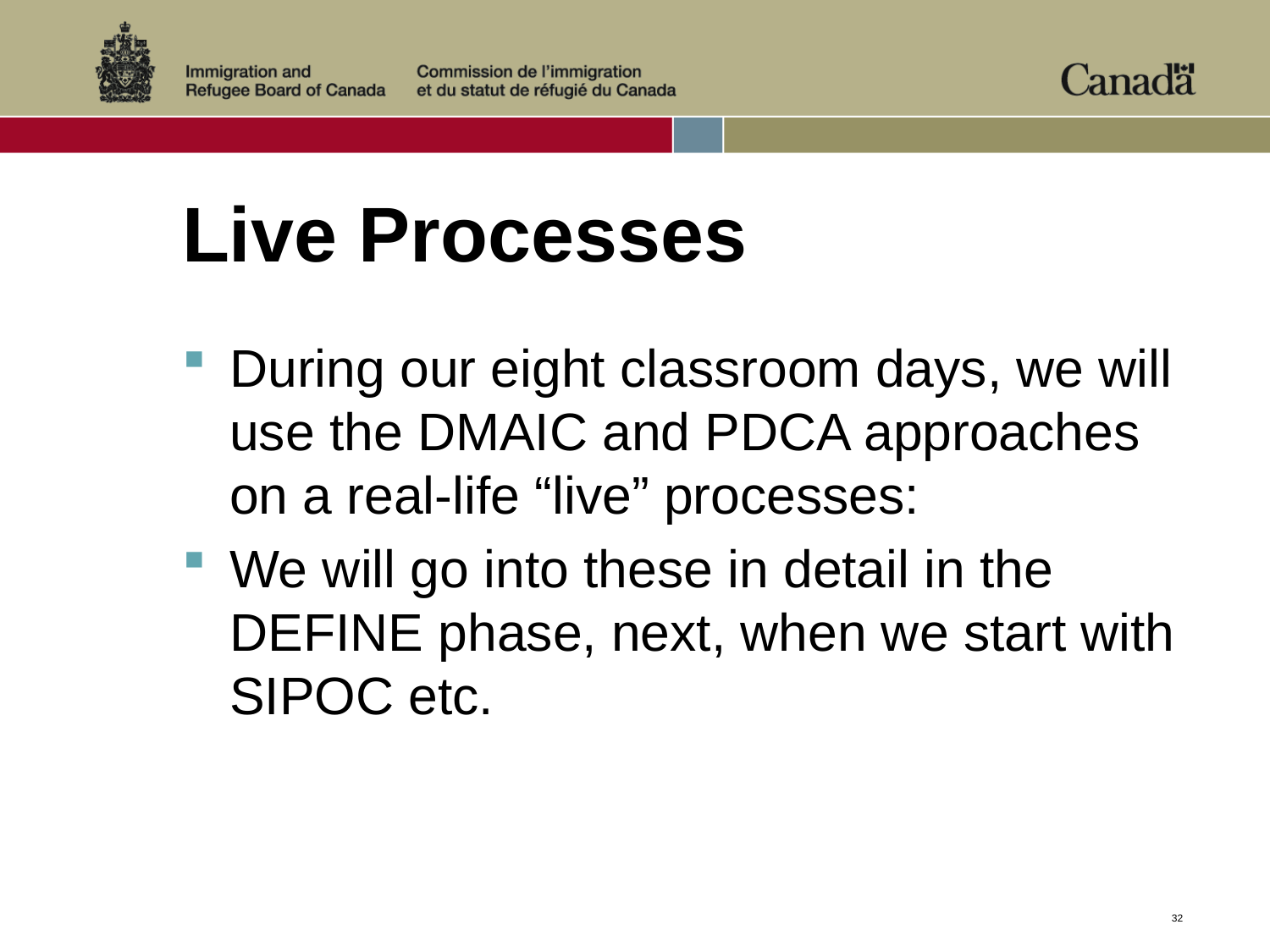

# Live Processes
During our eight classroom days, we will use the DMAIC and PDCA approaches on a real-life “live” processes:
We will go into these in detail in the DEFINE phase, next, when we start with SIPOC etc.

32